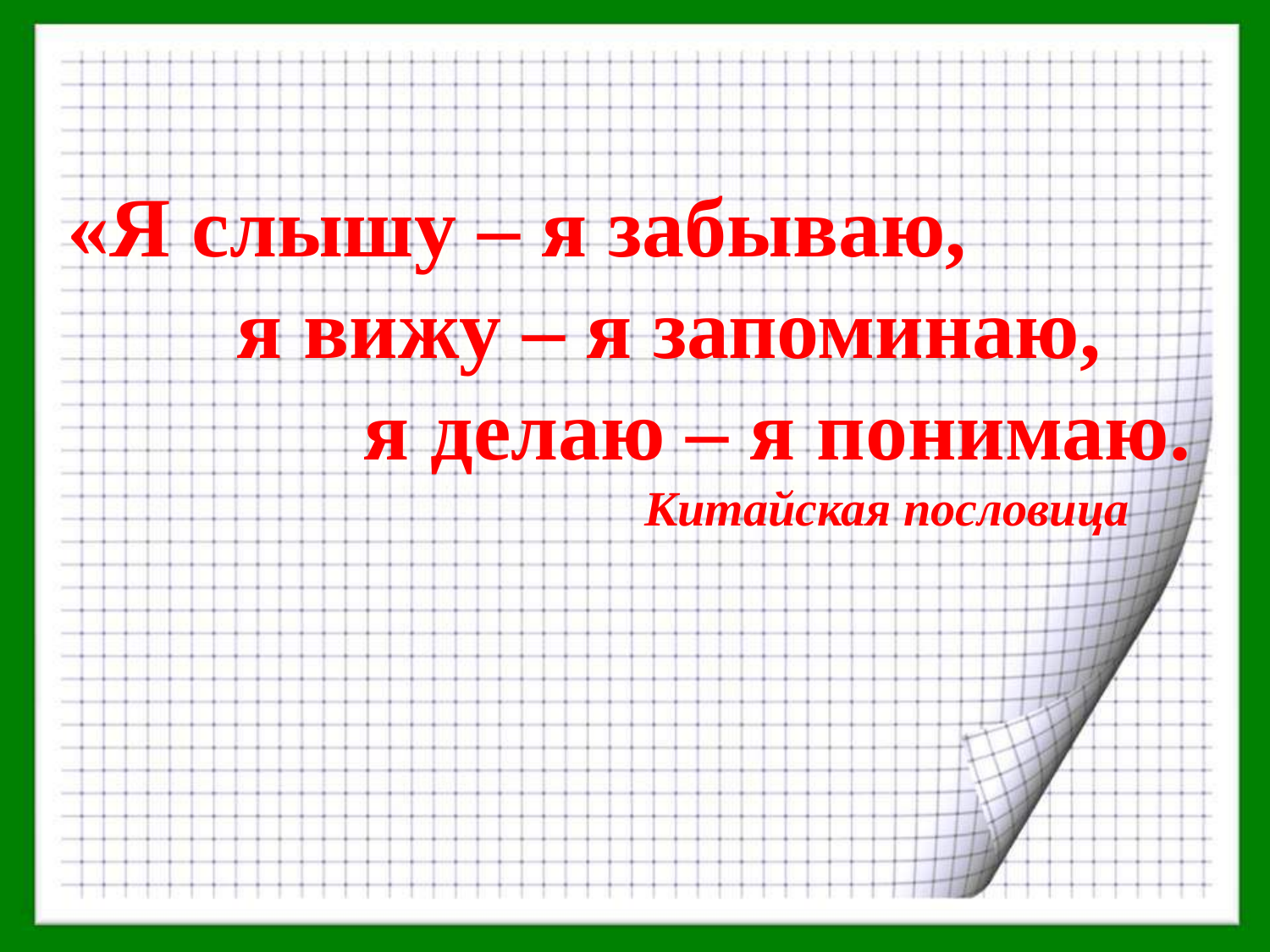

«Я слышу – я забываю,
        я вижу – я запоминаю,
              я делаю – я понимаю.
                                               Китайская пословица